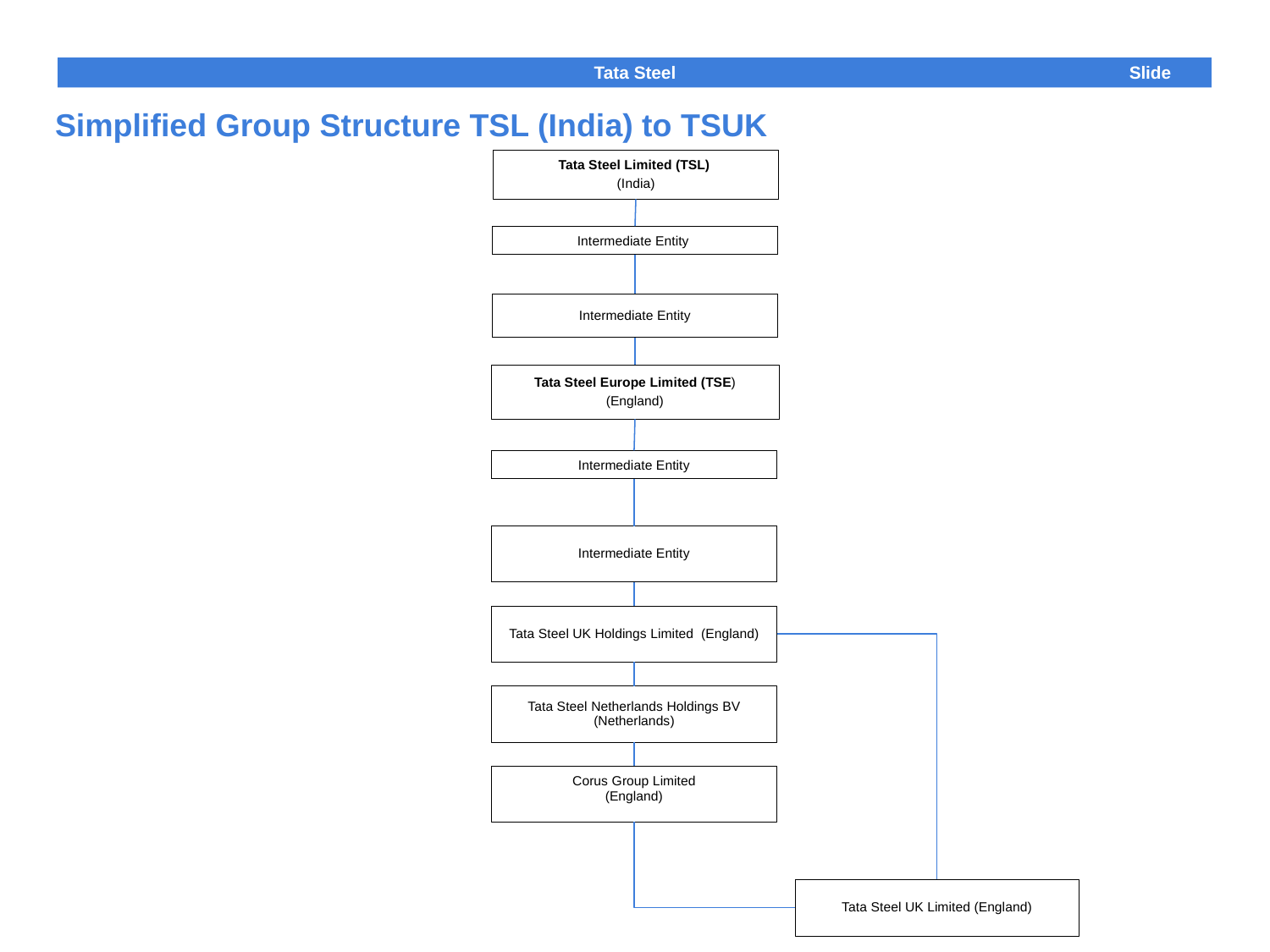

# Simplified Group Structure TSL (India) to TSUK
Tata Steel Limited (TSL)
(India)
Intermediate Entity
Intermediate Entity
Tata Steel Europe Limited (TSE)
(England)
Intermediate Entity
Intermediate Entity
Tata Steel UK Holdings Limited  (England)
Tata Steel Netherlands Holdings BV (Netherlands)
Corus Group Limited
(England)
Tata Steel UK Limited (England)